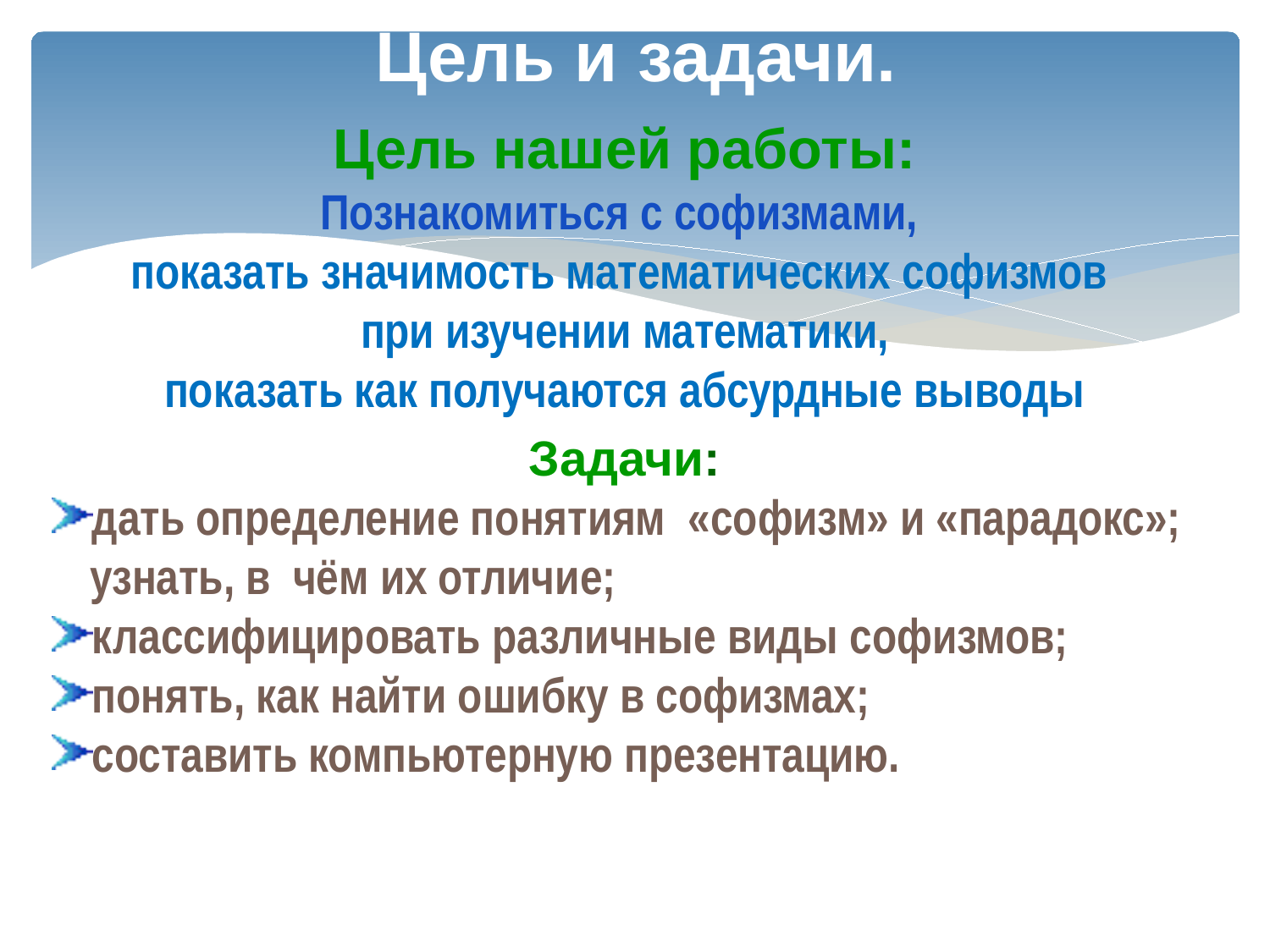

# Цель и задачи.
Цель нашей работы:
Познакомиться с софизмами,
показать значимость математических софизмов
при изучении математики,
показать как получаются абсурдные выводы
Задачи:
дать определение понятиям  «софизм» и «парадокс»; узнать, в  чём их отличие;
классифицировать различные виды софизмов;
понять, как найти ошибку в софизмах;
составить компьютерную презентацию.